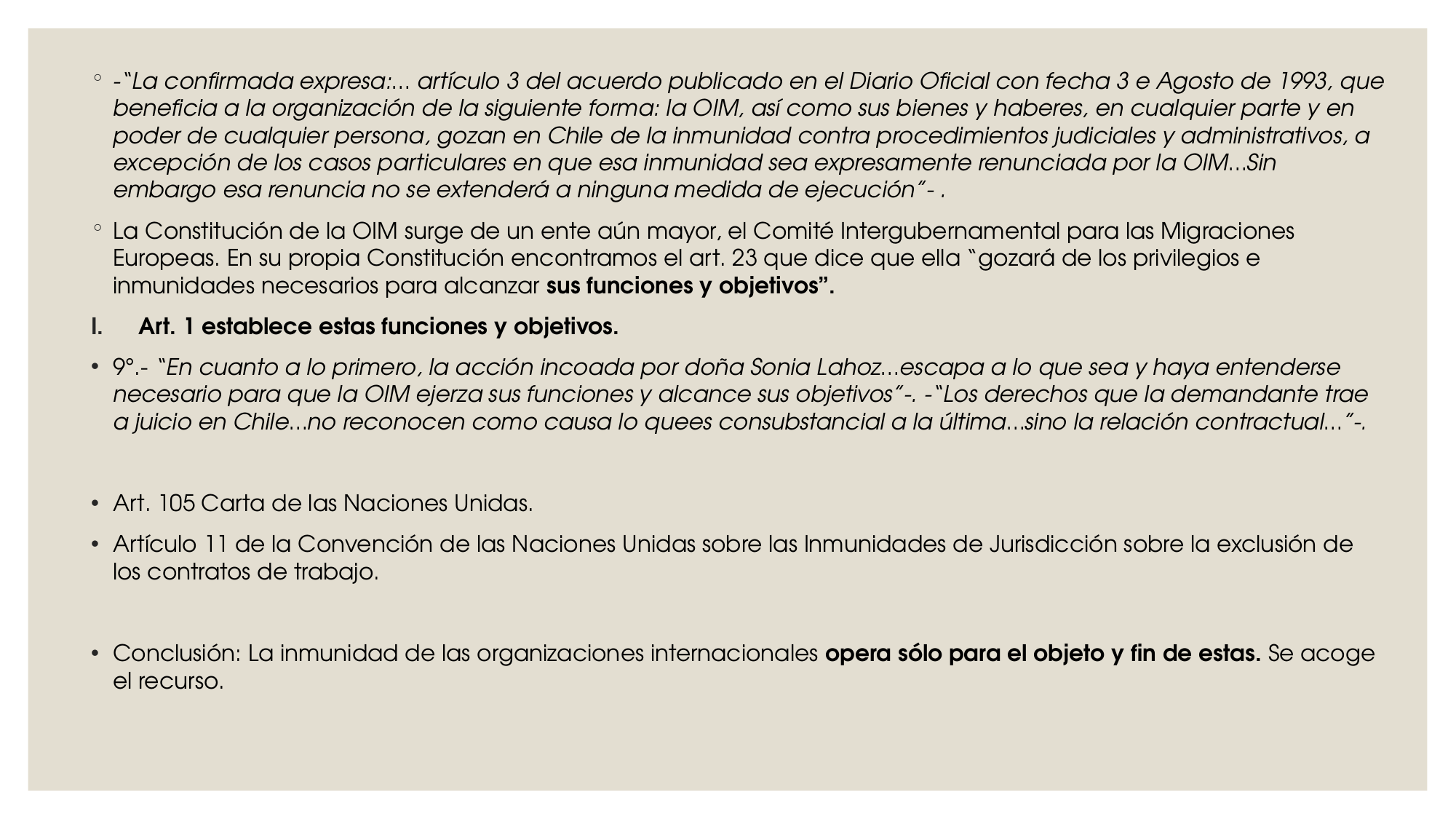

-“La confirmada expresa:… artículo 3 del acuerdo publicado en el Diario Oficial con fecha 3 e Agosto de 1993, que beneficia a la organización de la siguiente forma: la OIM, así como sus bienes y haberes, en cualquier parte y en poder de cualquier persona, gozan en Chile de la inmunidad contra procedimientos judiciales y administrativos, a excepción de los casos particulares en que esa inmunidad sea expresamente renunciada por la OIM…Sin embargo esa renuncia no se extenderá a ninguna medida de ejecución”- .
La Constitución de la OIM surge de un ente aún mayor, el Comité Intergubernamental para las Migraciones Europeas. En su propia Constitución encontramos el art. 23 que dice que ella “gozará de los privilegios e inmunidades necesarios para alcanzar sus funciones y objetivos”.
Art. 1 establece estas funciones y objetivos.
9°.- “En cuanto a lo primero, la acción incoada por doña Sonia Lahoz…escapa a lo que sea y haya entenderse necesario para que la OIM ejerza sus funciones y alcance sus objetivos”-. -“Los derechos que la demandante trae a juicio en Chile…no reconocen como causa lo quees consubstancial a la última…sino la relación contractual…”-.

Art. 105 Carta de las Naciones Unidas.
Artículo 11 de la Convención de las Naciones Unidas sobre las Inmunidades de Jurisdicción sobre la exclusión de los contratos de trabajo.

Conclusión: La inmunidad de las organizaciones internacionales opera sólo para el objeto y fin de estas. Se acoge el recurso.